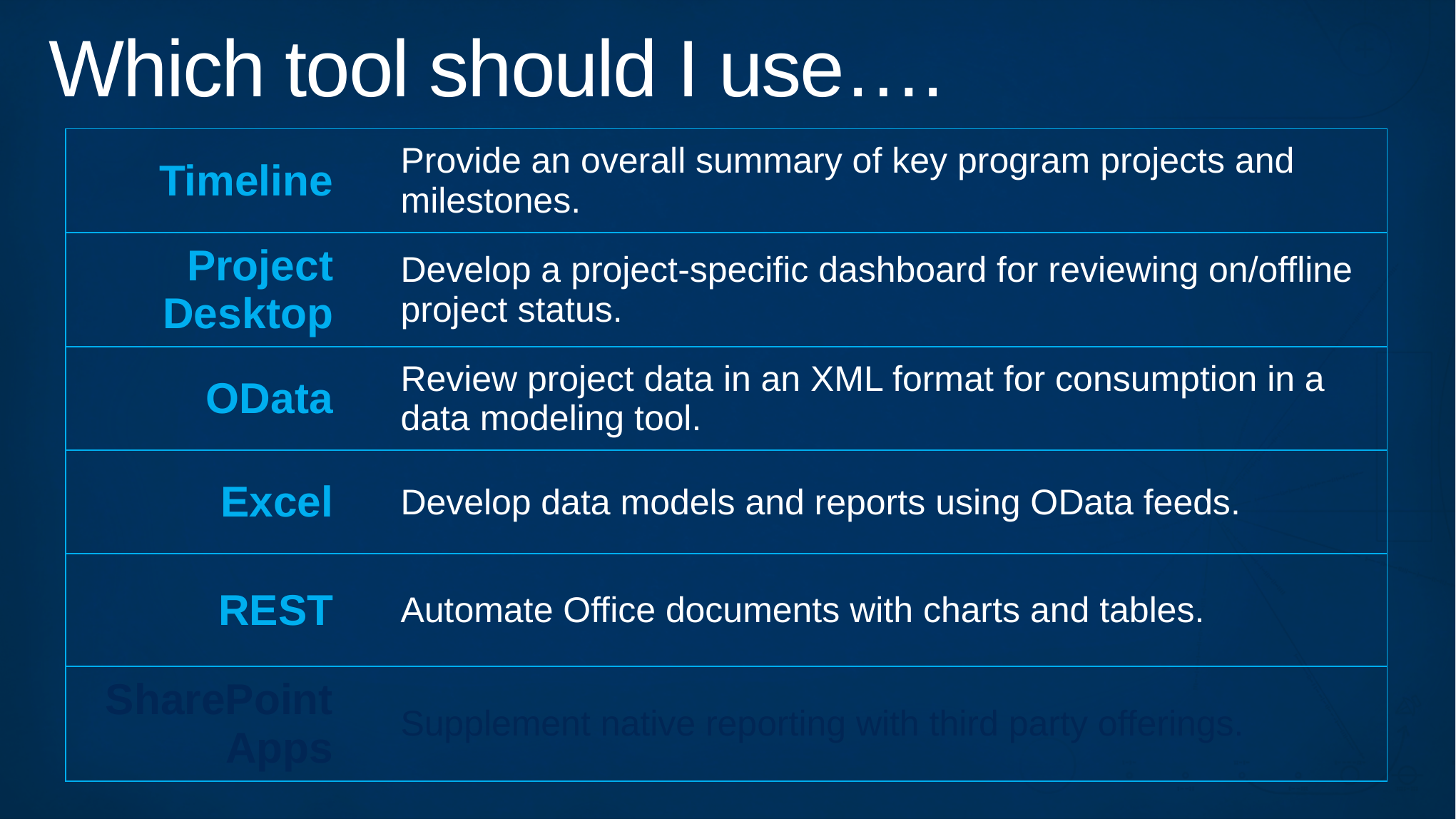

# Which tool should I use….
| Timeline |  | Provide an overall summary of key program projects and milestones. |
| --- | --- | --- |
| Project Desktop |  | Develop a project-specific dashboard for reviewing on/offline project status. |
| OData |  | Review project data in an XML format for consumption in a data modeling tool. |
| Excel |  | Develop data models and reports using OData feeds. |
| REST |  | Automate Office documents with charts and tables. |
| SharePoint Apps |  | Supplement native reporting with third party offerings. |